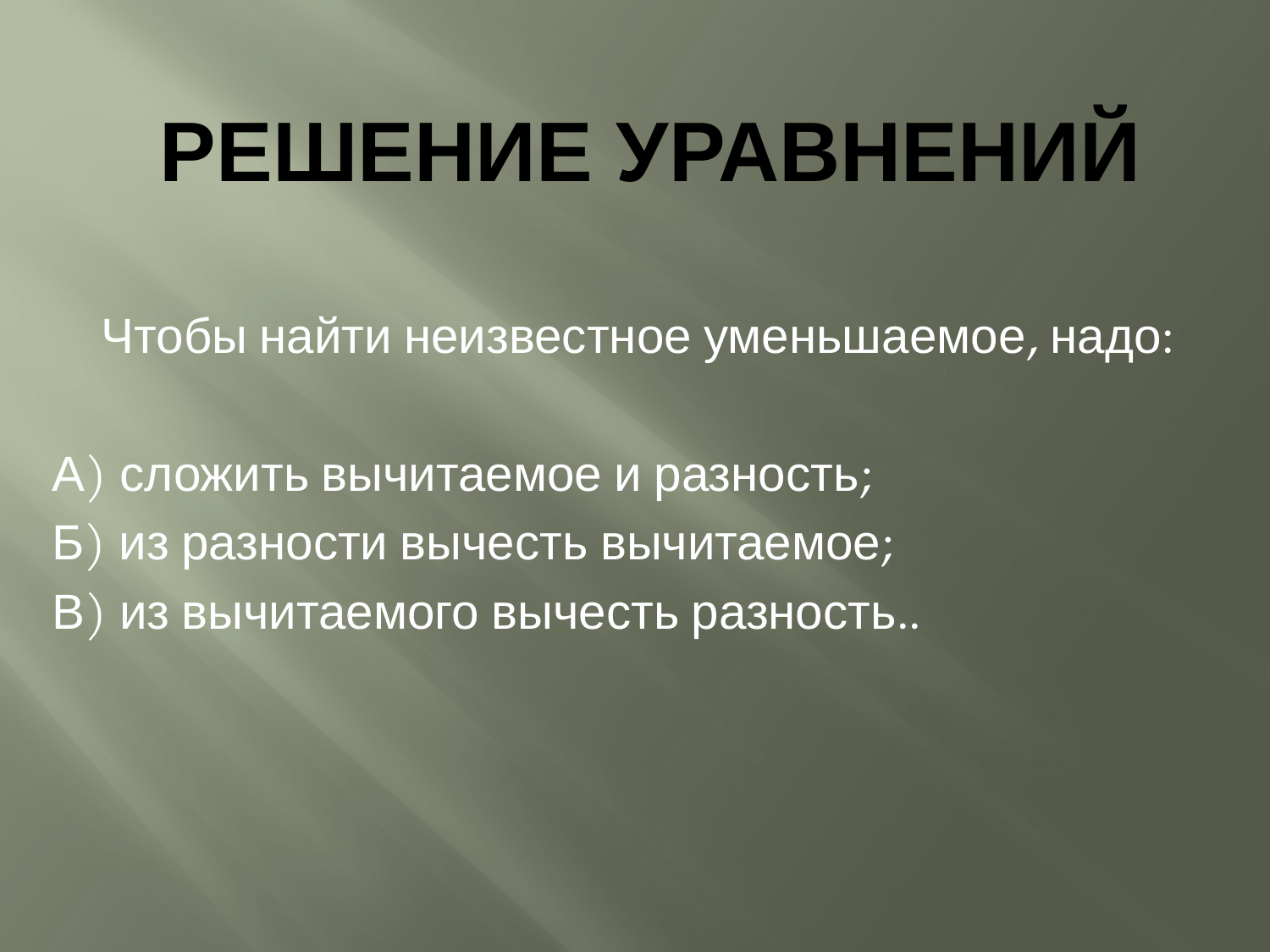

# Решение уравнений
Чтобы найти неизвестное уменьшаемое, надо:

А) сложить вычитаемое и разность;
Б) из разности вычесть вычитаемое;
В) из вычитаемого вычесть разность..